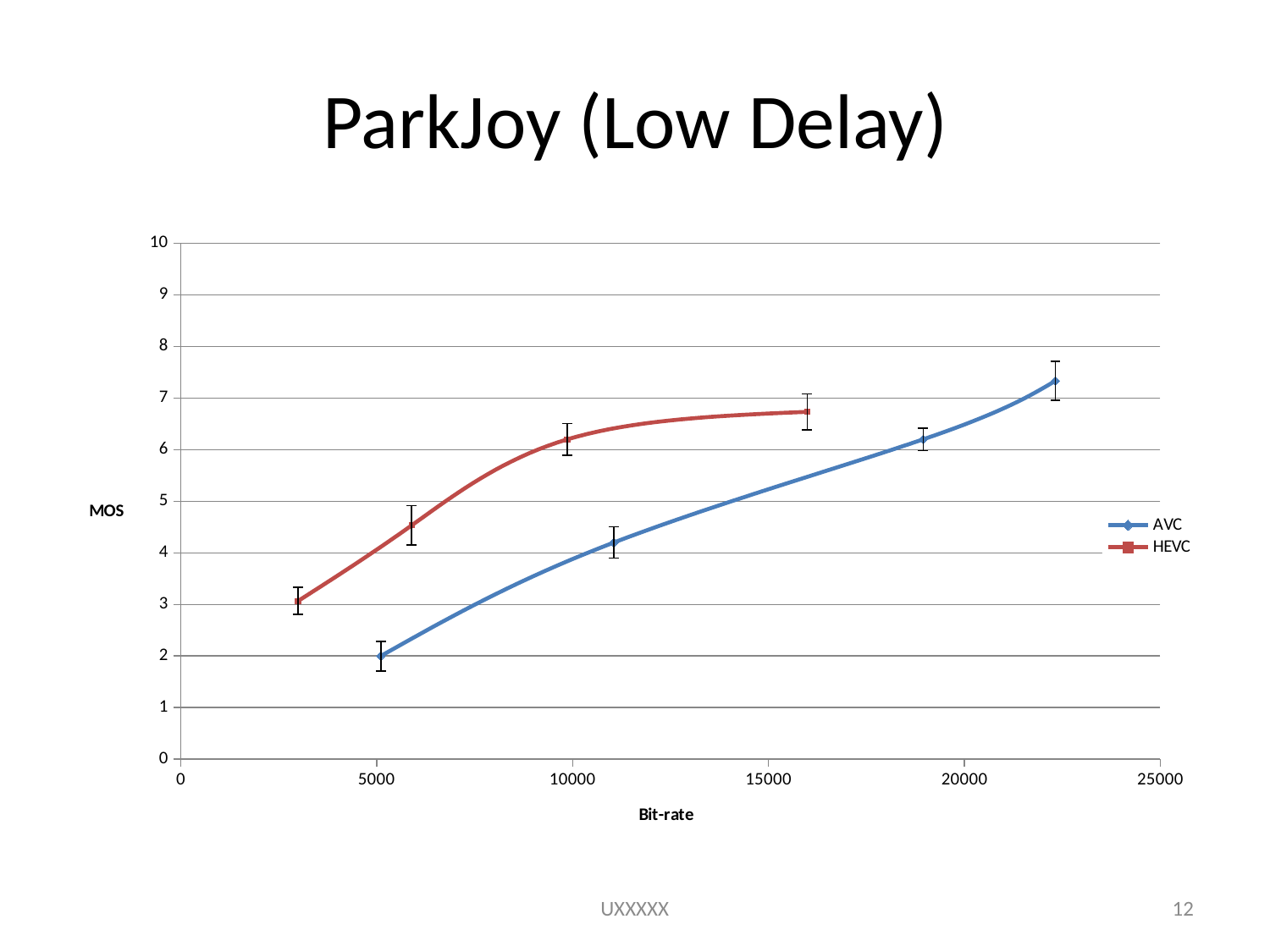

# ParkJoy (Low Delay)

### Chart

| Category | AVC | HEVC |
|---|---|---|
UXXXXX
12